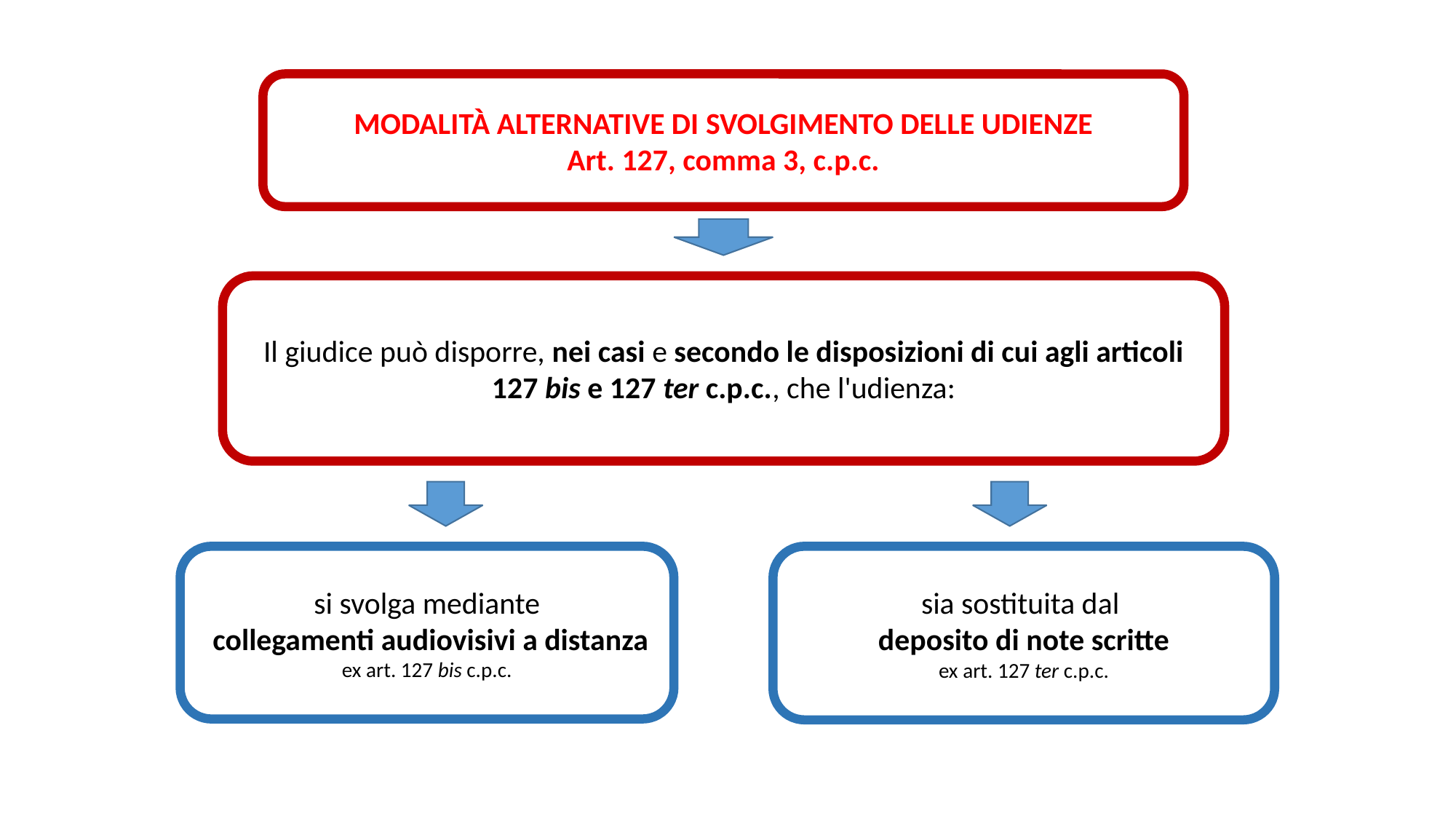

MODALITÀ ALTERNATIVE DI SVOLGIMENTO DELLE UDIENZE
Art. 127, comma 3, c.p.c.

Il giudice può disporre, nei casi e secondo le disposizioni di cui agli articoli 127 bis e 127 ter c.p.c., che l'udienza:

si svolga mediante
 collegamenti audiovisivi a distanza
ex art. 127 bis c.p.c.
sia sostituita dal
deposito di note scritte
ex art. 127 ter c.p.c.